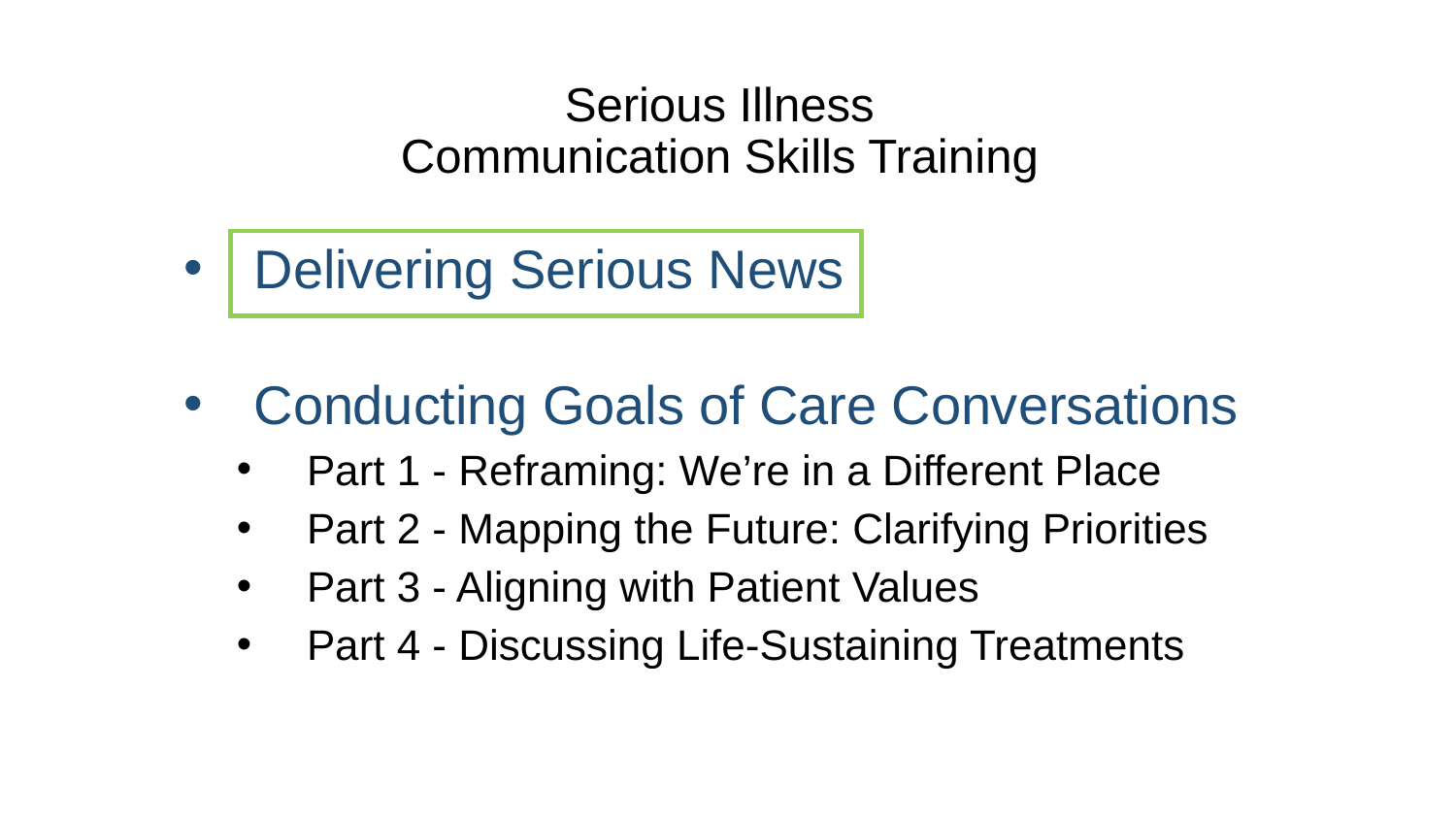

# Serious Illness Communication Skills Training
Delivering Serious News

Conducting Goals of Care Conversations
Part 1 - Reframing: We’re in a Different Place
Part 2 - Mapping the Future: Clarifying Priorities
Part 3 - Aligning with Patient Values
Part 4 - Discussing Life-Sustaining Treatments